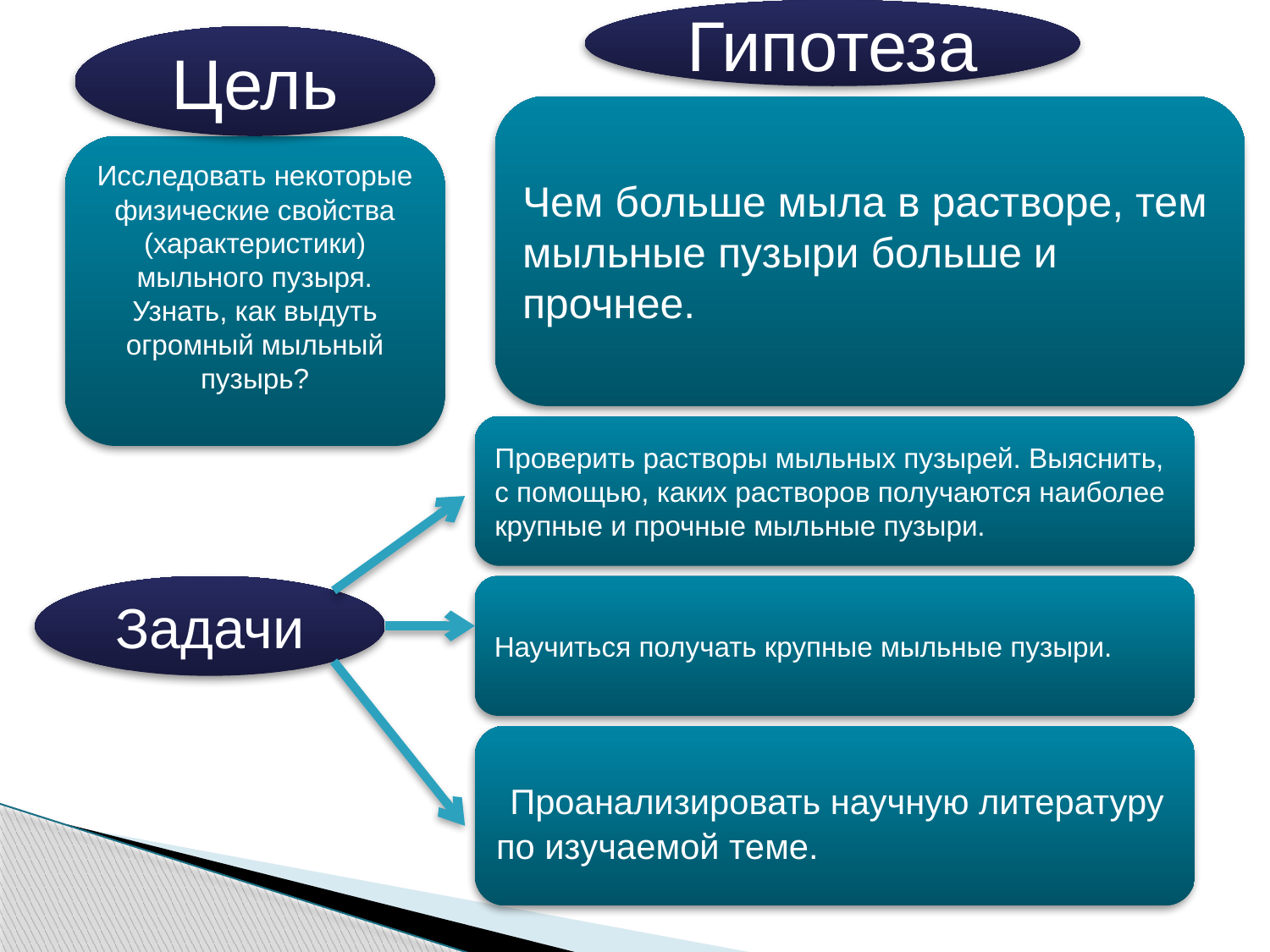

Гипотеза
Цель
Чем больше мыла в растворе, тем мыльные пузыри больше и прочнее.

Исследовать некоторые физические свойства (характеристики) мыльного пузыря. Узнать, как выдуть огромный мыльный пузырь?

Проверить растворы мыльных пузырей. Выяснить, с помощью, каких растворов получаются наиболее крупные и прочные мыльные пузыри.
Задачи
Научиться получать крупные мыльные пузыри.
 Проанализировать научную литературу по изучаемой теме.